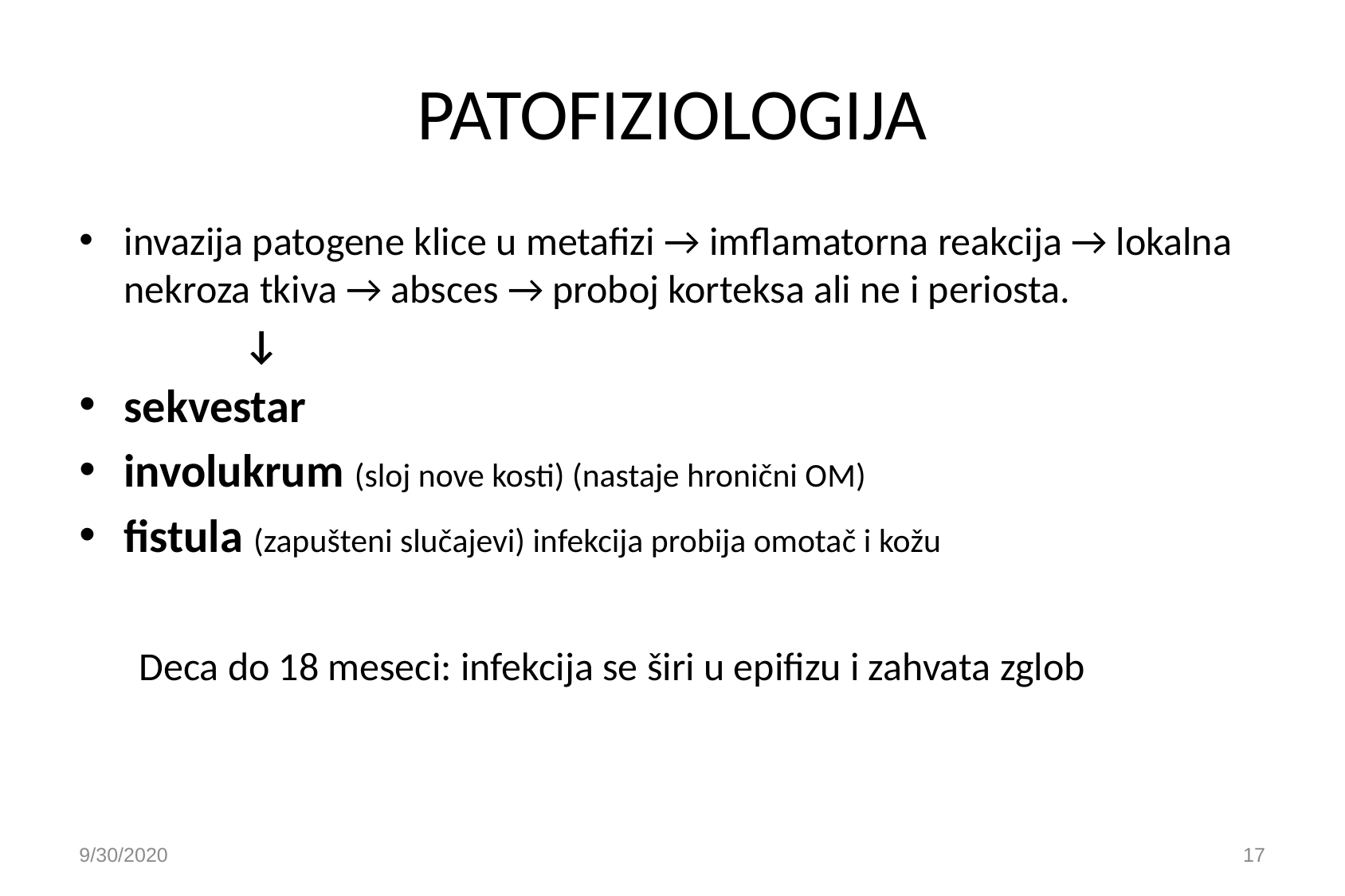

# PATOFIZIOLOGIJA
invazija patogene klice u metafizi → imflamatorna reakcija → lokalna nekroza tkiva → absces → proboj korteksa ali ne i periosta.
		↓
sekvestar
involukrum (sloj nove kosti) (nastaje hronični OM)
fistula (zapušteni slučajevi) infekcija probija omotač i kožu

Deca do 18 meseci: infekcija se širi u epifizu i zahvata zglob
9/30/2020
17